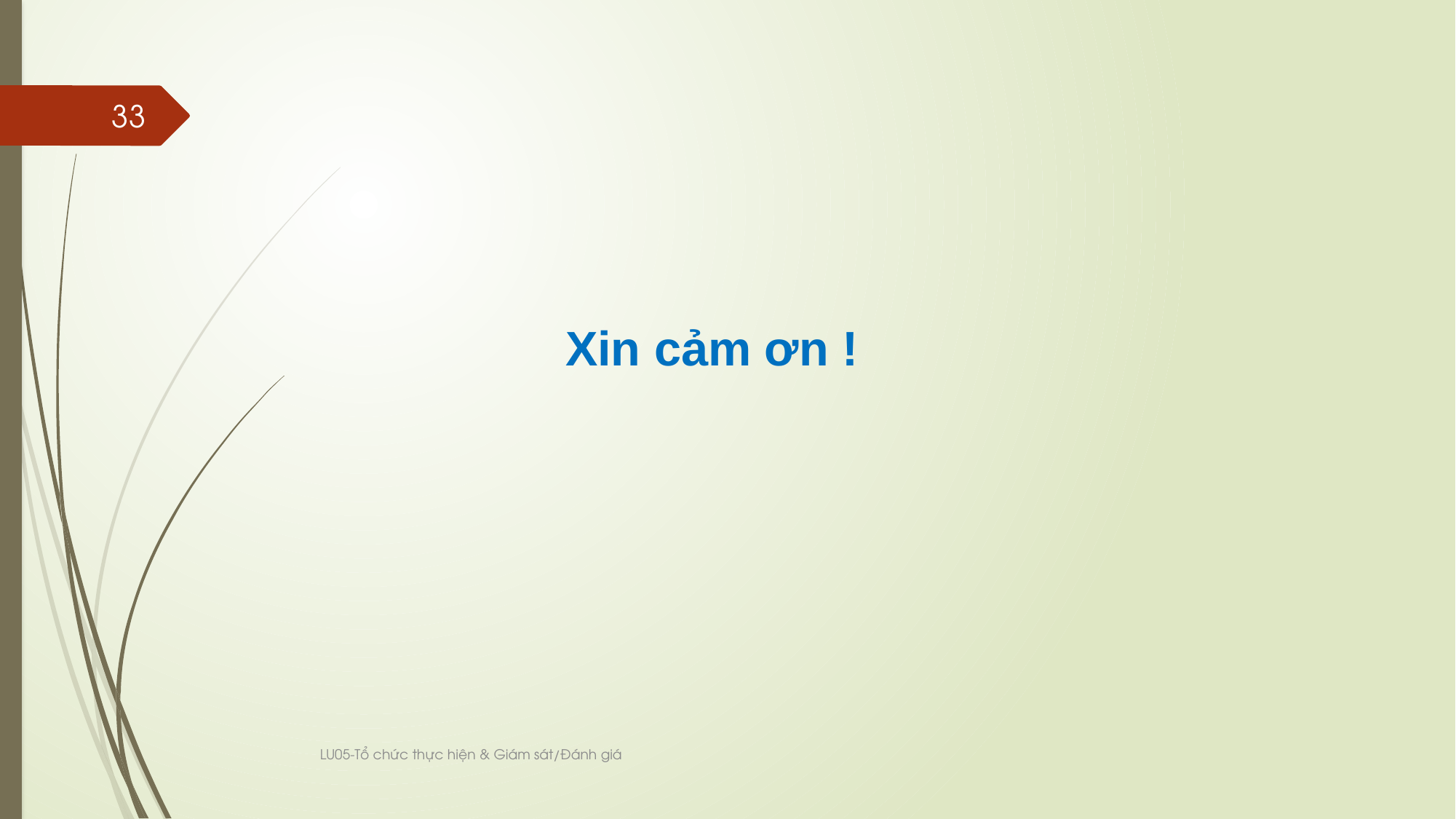

33
          Xin cảm ơn !
LU05-Tổ chức thực hiện & Giám sát/Đánh giá